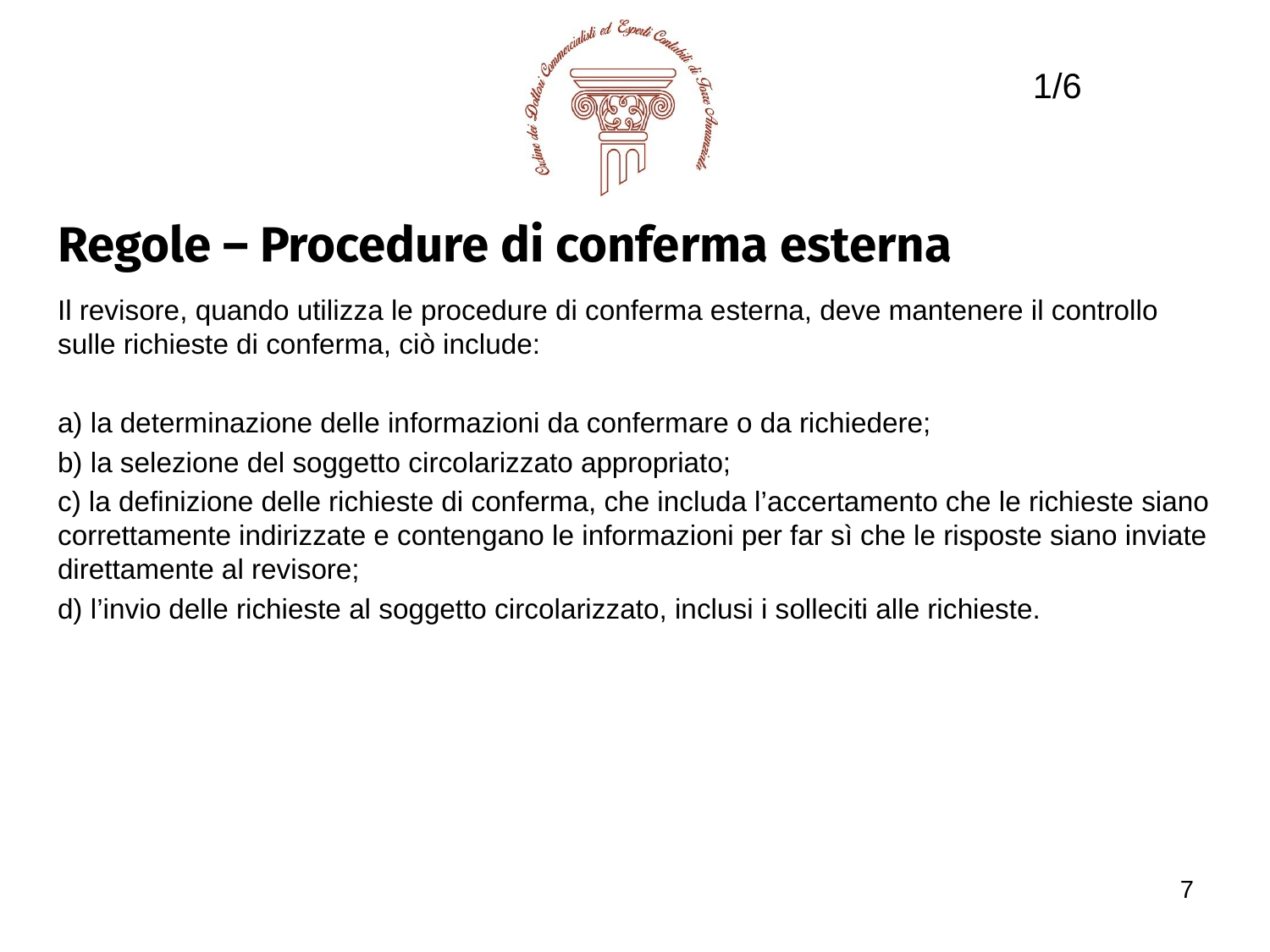

1/6
Regole – Procedure di conferma esterna

Il revisore, quando utilizza le procedure di conferma esterna, deve mantenere il controllo sulle richieste di conferma, ciò include:

a) la determinazione delle informazioni da confermare o da richiedere;
b) la selezione del soggetto circolarizzato appropriato;
c) la definizione delle richieste di conferma, che includa l’accertamento che le richieste siano correttamente indirizzate e contengano le informazioni per far sì che le risposte siano inviate direttamente al revisore;
d) l’invio delle richieste al soggetto circolarizzato, inclusi i solleciti alle richieste.

7